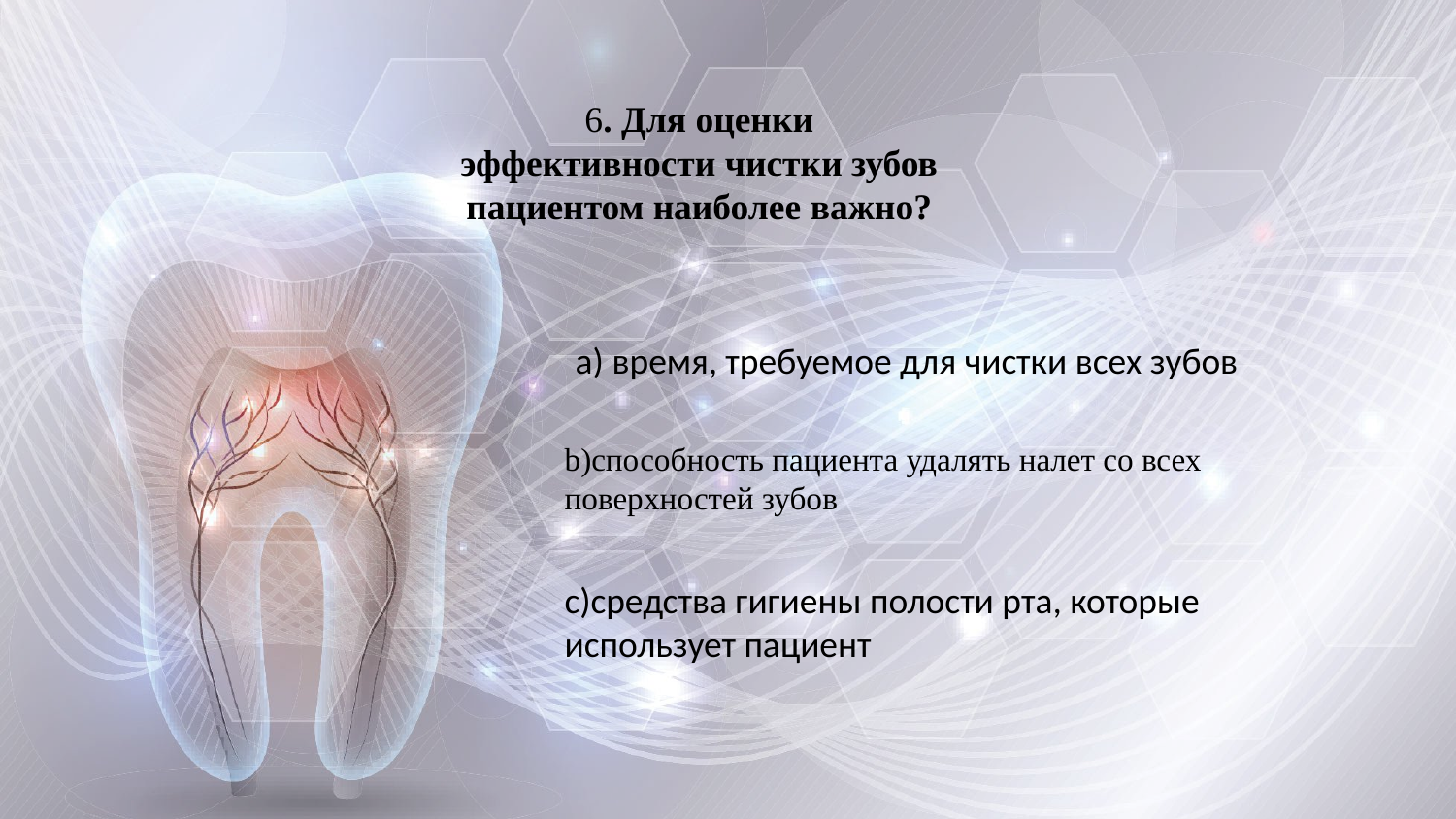

6. Для оценки эффективности чистки зубов пациентом наиболее важно?
  a) время, требуемое для чистки всех зубов
b)способность пациента удалять налет со всех поверхностей зубов
c)cредства гигиены полости рта, которые использует пациент